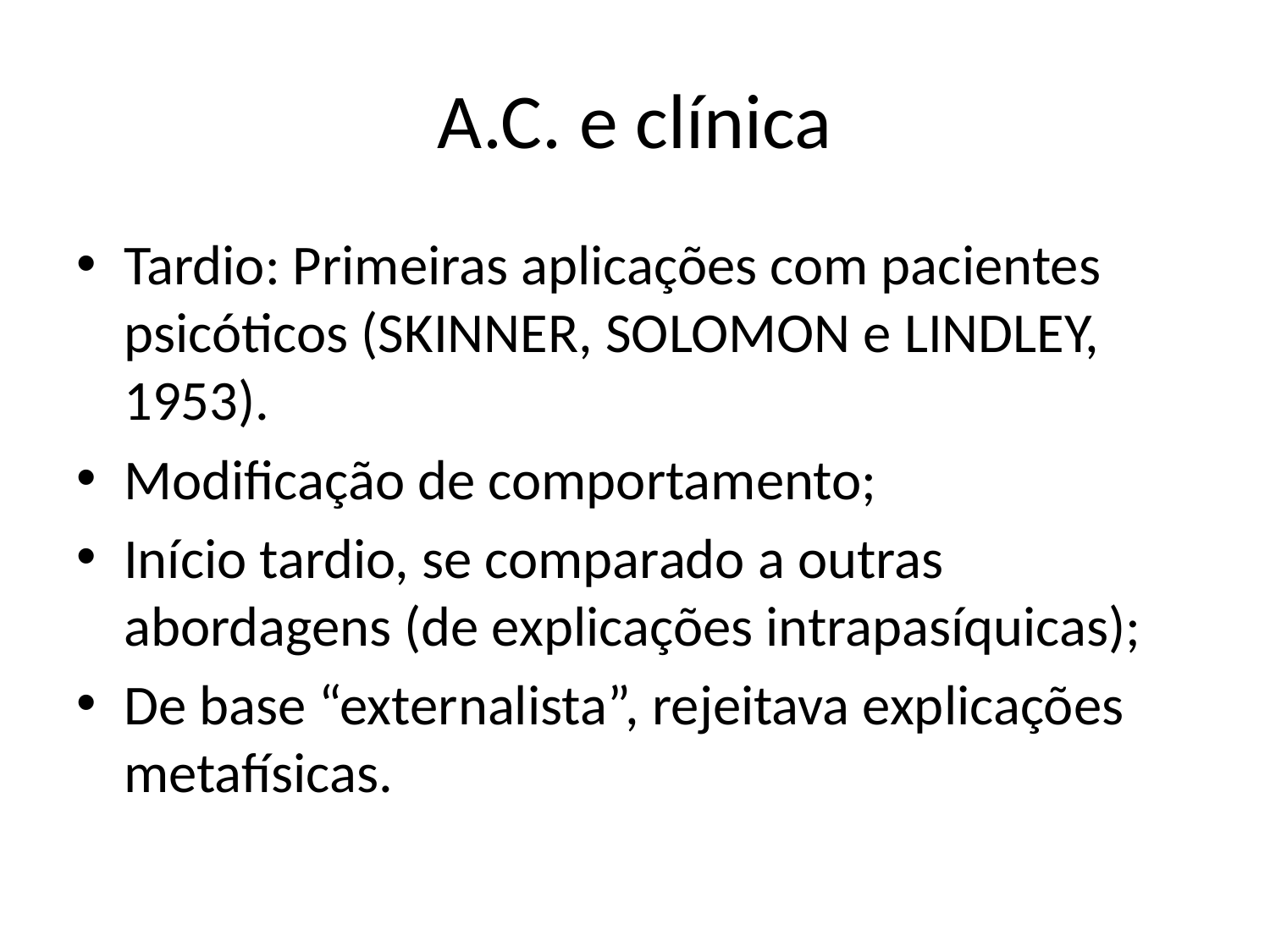

# A.C. e clínica
Tardio: Primeiras aplicações com pacientes psicóticos (SKINNER, SOLOMON e LINDLEY, 1953).
Modificação de comportamento;
Início tardio, se comparado a outras abordagens (de explicações intrapasíquicas);
De base “externalista”, rejeitava explicações metafísicas.